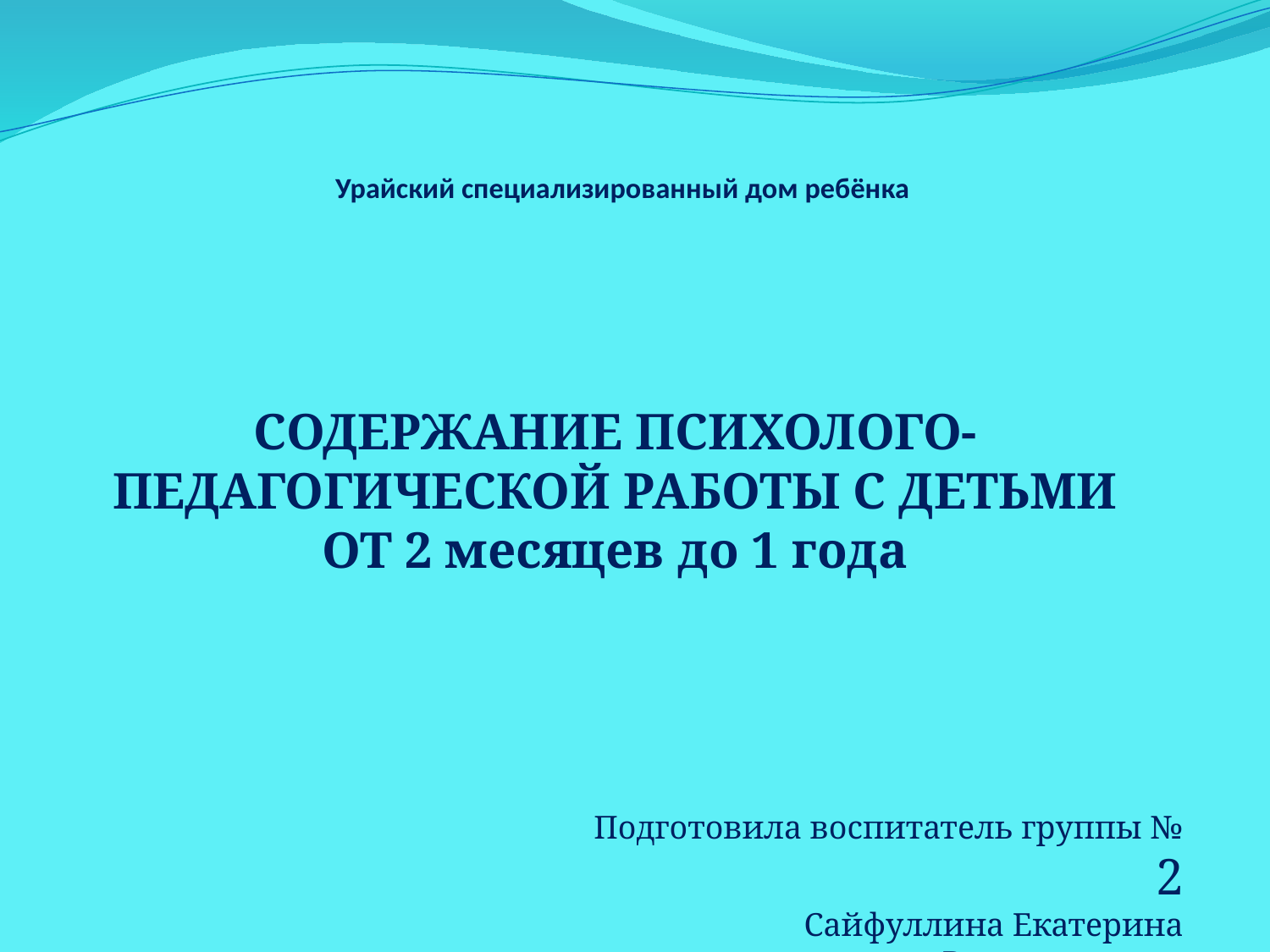

# Урайский специализированный дом ребёнка

СОДЕРЖАНИЕ ПСИХОЛОГО-ПЕДАГОГИЧЕСКОЙ РАБОТЫ С ДЕТЬМИ ОТ 2 месяцев до 1 года

Подготовила воспитатель группы № 2
Сайфуллина Екатерина Владимировна